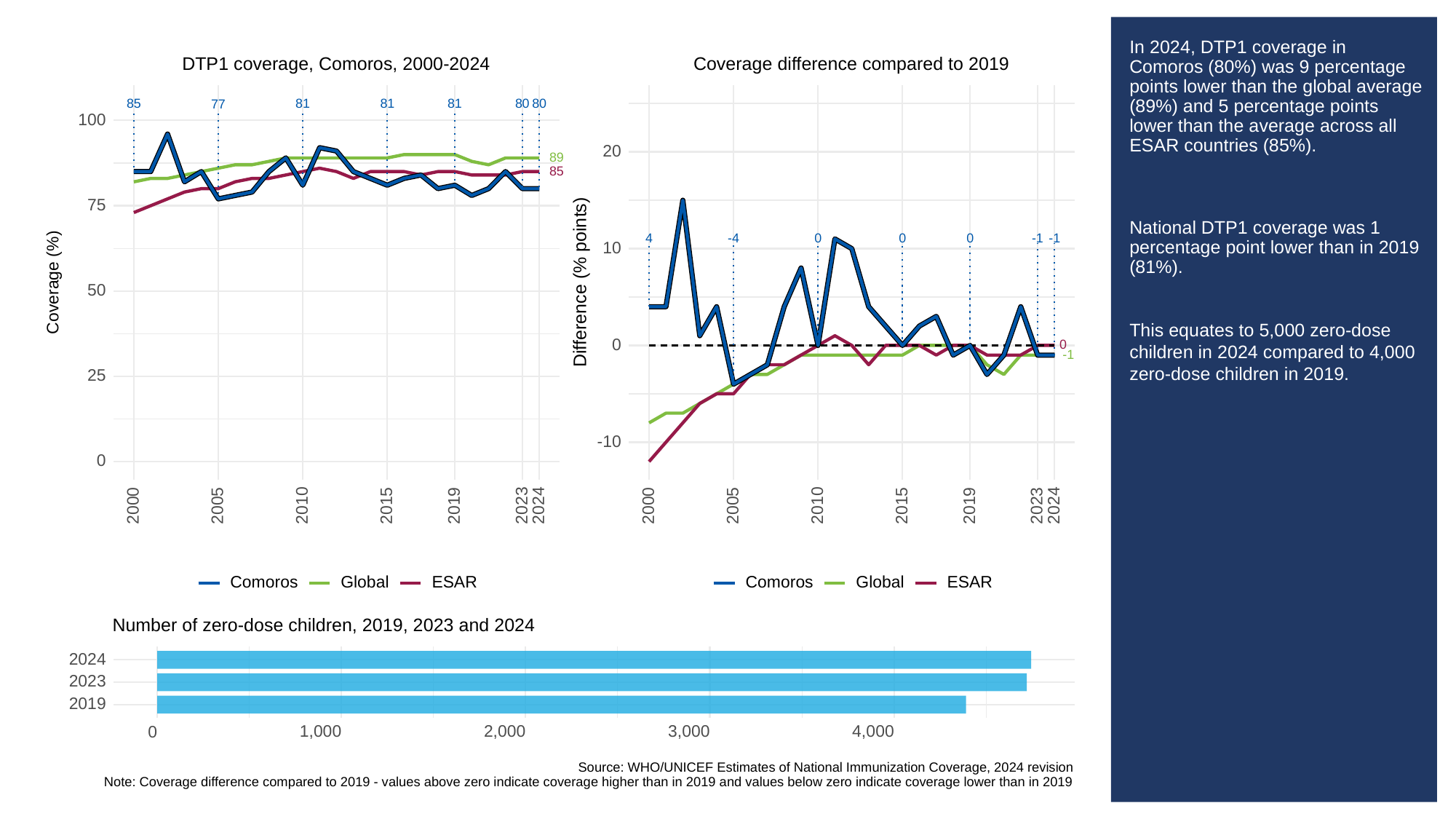

# In 2024, DTP1 coverage in Comoros (80%) was 9 percentage points lower than the global average (89%) and 5 percentage points lower than the average across all ESAR countries (85%).

National DTP1 coverage was 1 percentage point lower than in 2019 (81%).

This equates to 5,000 zero-dose children in 2024 compared to 4,000 zero-dose children in 2019.

DTP1 coverage, Comoros, 2000-2024
Coverage difference compared to 2019

85
81
81
81
80
80
77

100

20

89

85

75

0
0
0
-1
-1
4
-4
10

Difference (% points)
Coverage (%)
50

0
0

-1
25

-10

0

2023
2023
2000
2005
2010
2015
2019
2024
2000
2005
2010
2015
2019
2024
Comoros
Global
ESAR
Comoros
Global
ESAR

Number of zero-dose children, 2019, 2023 and 2024

2024

2023

2019

1,000
2,000
3,000
4,000
0
Source: WHO/UNICEF Estimates of National Immunization Coverage, 2024 revision
Note: Coverage difference compared to 2019 - values above zero indicate coverage higher than in 2019 and values below zero indicate coverage lower than in 2019